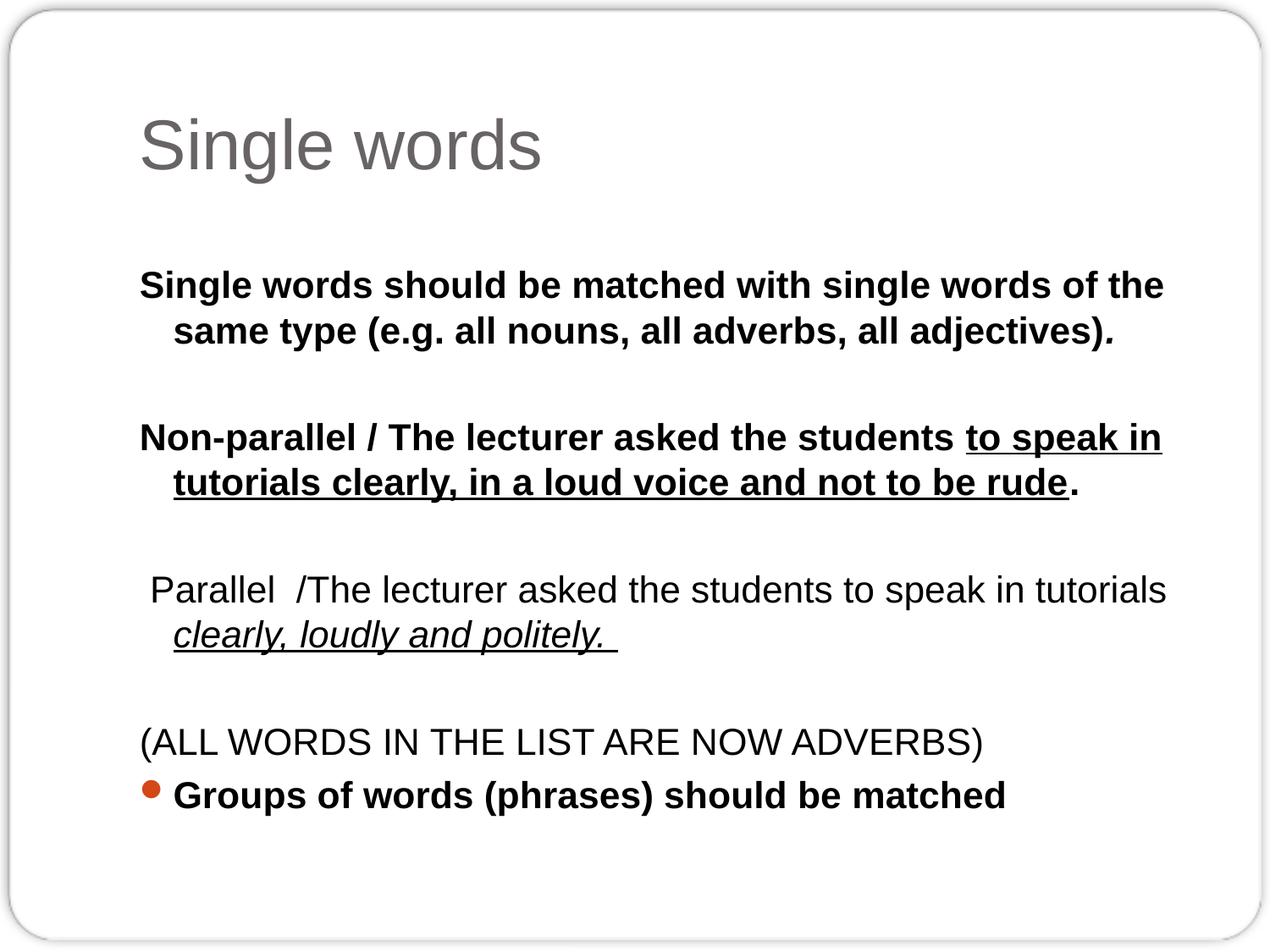

# Single words

Single words should be matched with single words of the same type (e.g. all nouns, all adverbs, all adjectives).

Non-parallel / The lecturer asked the students to speak in tutorials clearly, in a loud voice and not to be rude.

 Parallel  /The lecturer asked the students to speak in tutorials clearly, loudly and politely.

(ALL WORDS IN THE LIST ARE NOW ADVERBS)
Groups of words (phrases) should be matched